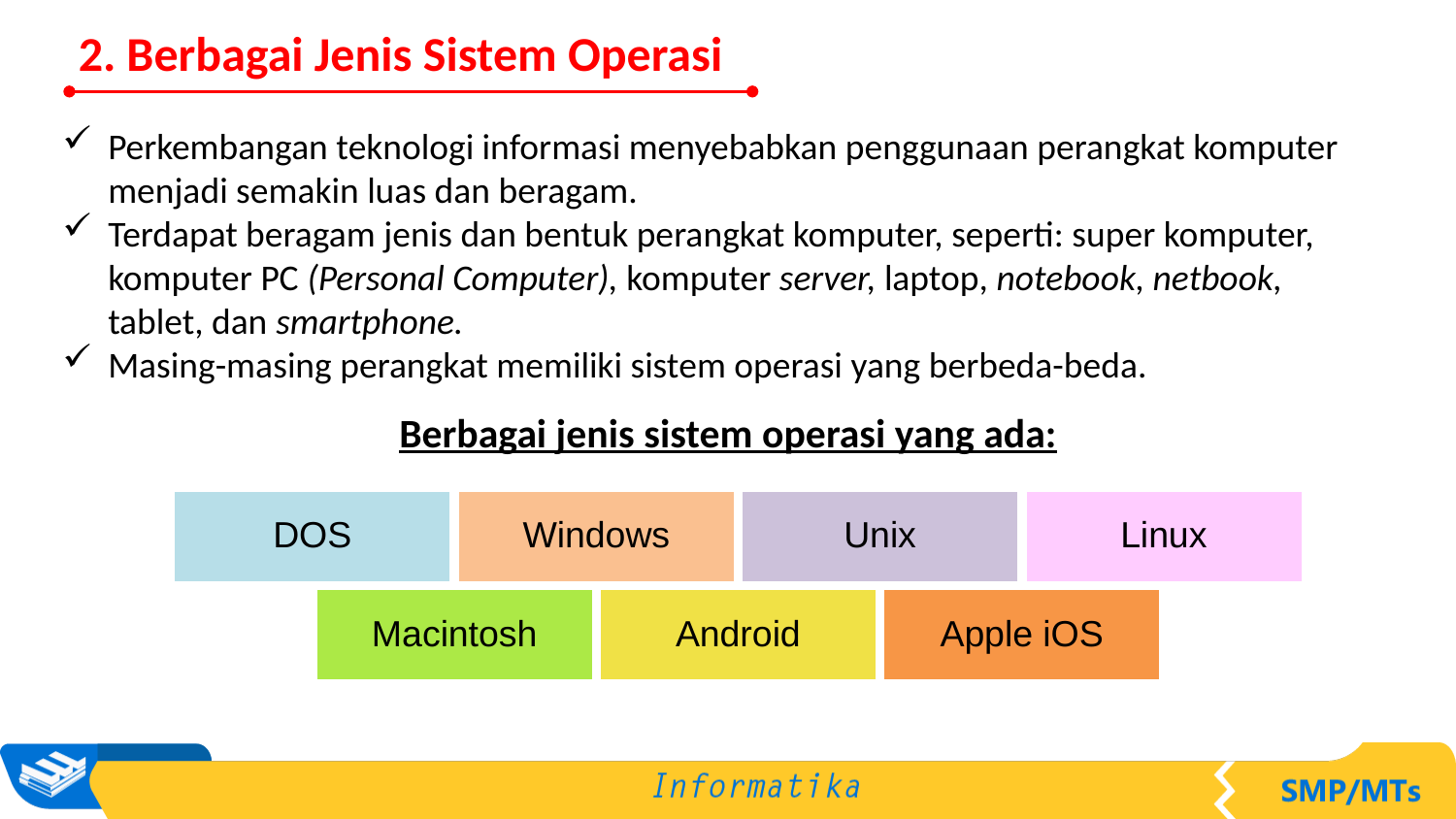

2. Berbagai Jenis Sistem Operasi
Perkembangan teknologi informasi menyebabkan penggunaan perangkat komputer menjadi semakin luas dan beragam.
Terdapat beragam jenis dan bentuk perangkat komputer, seperti: super komputer, komputer PC (Personal Computer), komputer server, laptop, notebook, netbook, tablet, dan smartphone.
Masing-masing perangkat memiliki sistem operasi yang berbeda-beda.
Berbagai jenis sistem operasi yang ada:
DOS
Windows
Unix
Linux
Macintosh
Android
Apple iOS